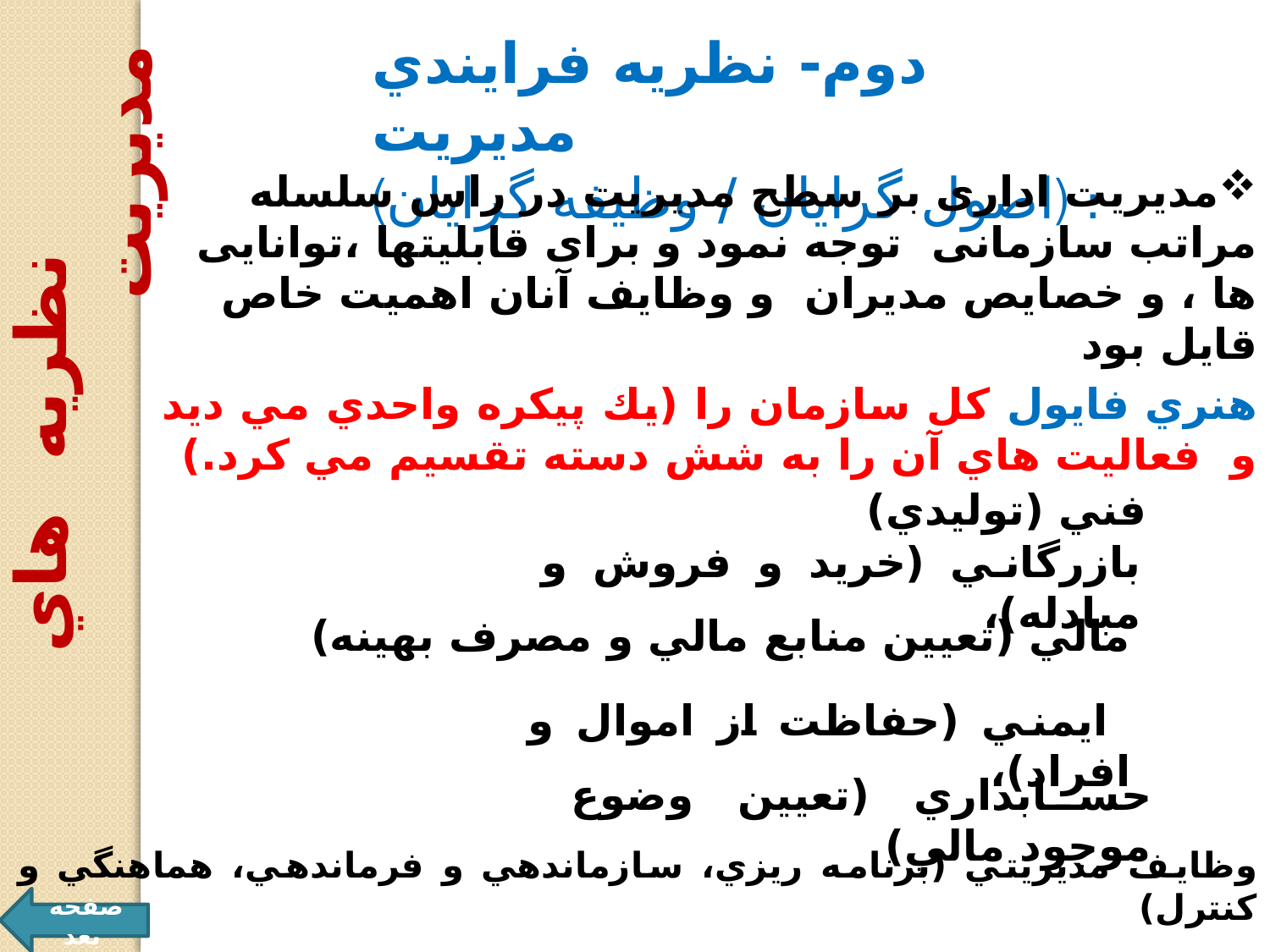

دوم- نظريه فرايندي مديريت
(اصول گرايان / وظيفه گرايان) :
مدیریت اداری بر سطح مدیریت در راس سلسله مراتب سازمانی  توجه نمود و برای قابلیتها ،توانایی ها ، و خصایص مدیران  و وظایف آنان اهمیت خاص قایل بود .
    نظريه هاي مديريت
هنري فايول كل سازمان را (يك پيكره واحدي مي ديد و  فعاليت هاي آن را به شش دسته تقسيم مي كرد.)
فني (توليدي)
بازرگاني (خريد و فروش و مبادله)،
مالي (تعيين منابع مالي و مصرف بهينه)
‌ ايمني (حفاظت از اموال و افراد)،
حسابداري (تعيين وضوع موجود مالي)
وظايف مديريتي (برنامه ريزي، سازماندهي و فرماندهي، هماهنگي و كنترل)
صفحه  بعد